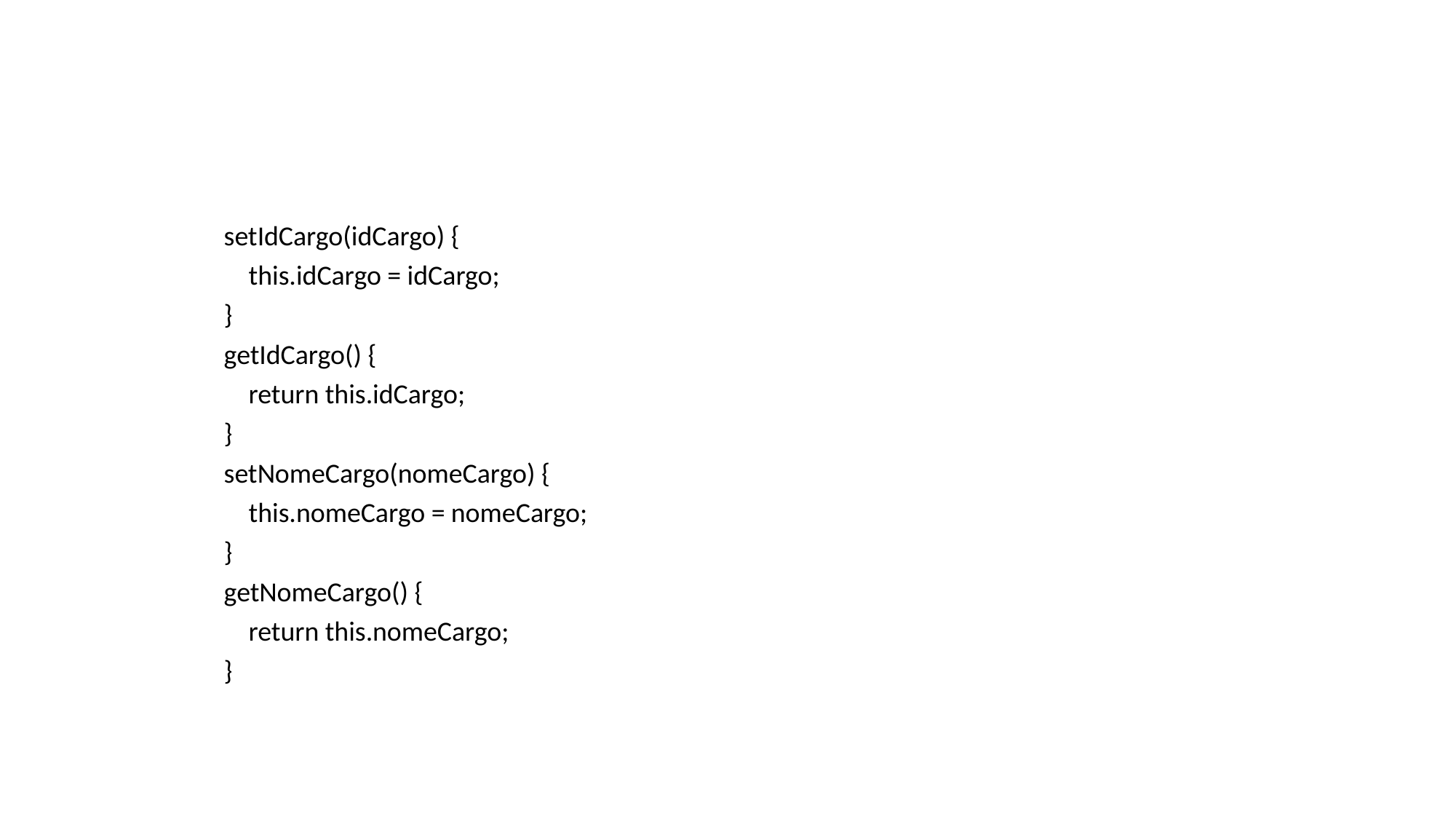

setIdCargo(idCargo) {
            this.idCargo = idCargo;
        }
        getIdCargo() {
            return this.idCargo;
        }
        setNomeCargo(nomeCargo) {
            this.nomeCargo = nomeCargo;
        }
        getNomeCargo() {
            return this.nomeCargo;
        }